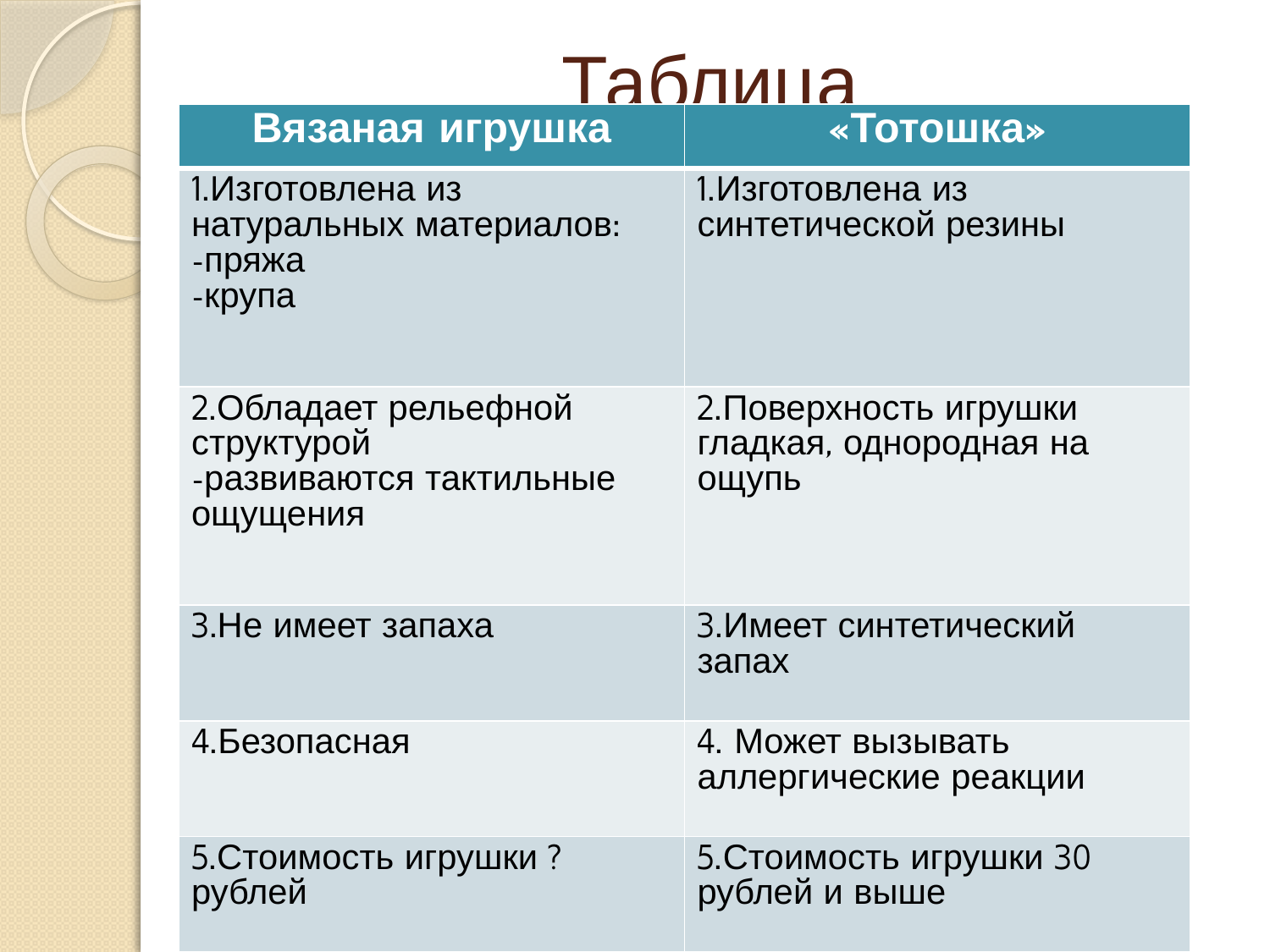

# Таблица
| Вязаная игрушка | «Тотошка» |
| --- | --- |
| 1.Изготовлена из натуральных материалов: -пряжа -крупа | 1.Изготовлена из синтетической резины |
| 2.Обладает рельефной структурой -развиваются тактильные ощущения | 2.Поверхность игрушки гладкая, однородная на ощупь |
| 3.Не имеет запаха | 3.Имеет синтетический запах |
| 4.Безопасная | 4. Может вызывать аллергические реакции |
| 5.Стоимость игрушки ? рублей | 5.Стоимость игрушки 30 рублей и выше |